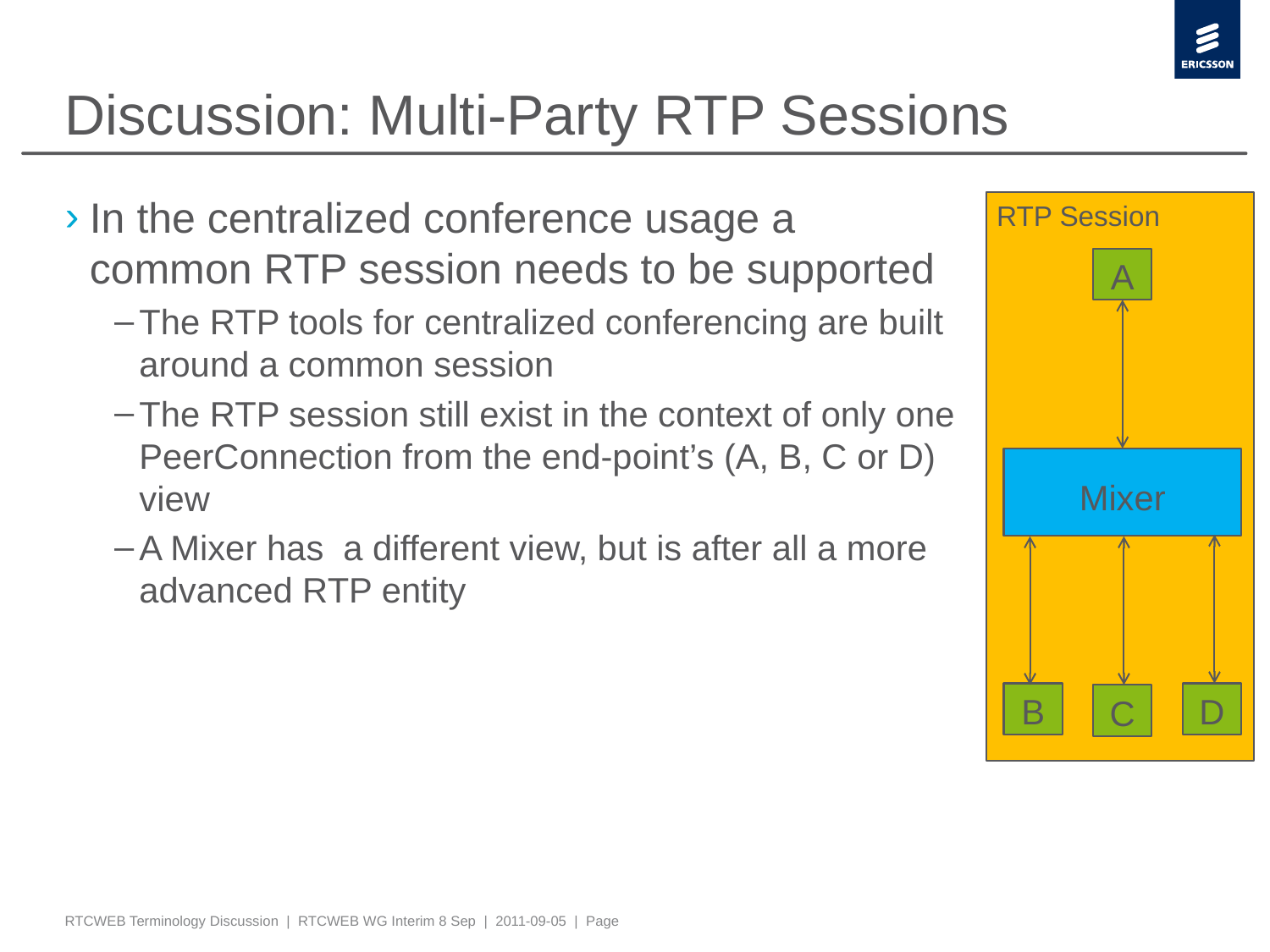

# Discussion: Multi-Party RTP Sessions
In the centralized conference usage a common RTP session needs to be supported
The RTP tools for centralized conferencing are built around a common session
The RTP session still exist in the context of only one PeerConnection from the end-point’s (A, B, C or D) view
A Mixer has  a different view, but is after all a more advanced RTP entity

RTP Session
A
Mixer
B
D
C